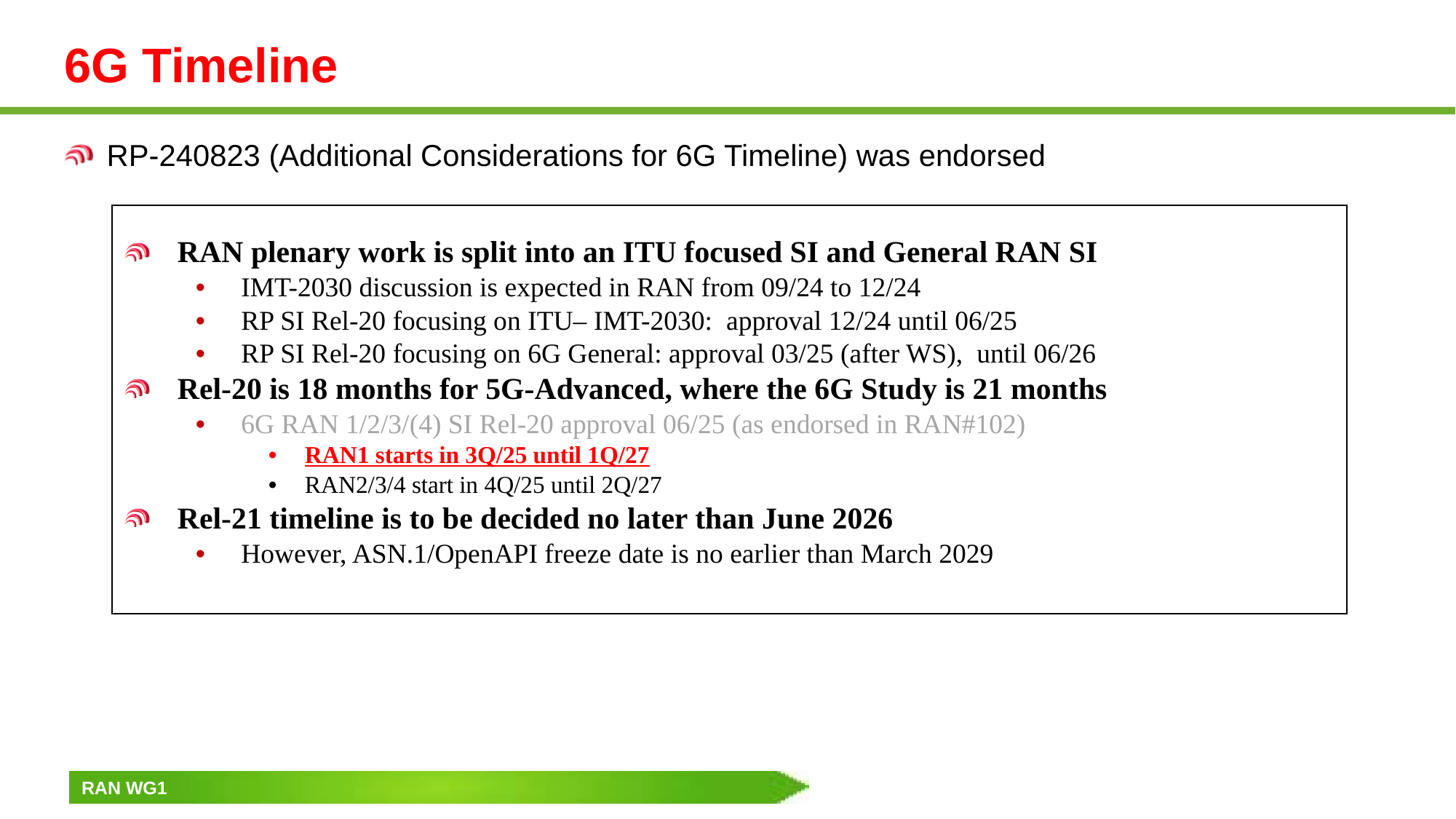

# 6G Timeline
RP-240823 (Additional Considerations for 6G Timeline) was endorsed
| RAN plenary work is split into an ITU focused SI and General RAN SI IMT-2030 discussion is expected in RAN from 09/24 to 12/24 RP SI Rel-20 focusing on ITU– IMT-2030: approval 12/24 until 06/25 RP SI Rel-20 focusing on 6G General: approval 03/25 (after WS), until 06/26 Rel-20 is 18 months for 5G-Advanced, where the 6G Study is 21 months 6G RAN 1/2/3/(4) SI Rel-20 approval 06/25 (as endorsed in RAN#102) RAN1 starts in 3Q/25 until 1Q/27 RAN2/3/4 start in 4Q/25 until 2Q/27 Rel-21 timeline is to be decided no later than June 2026 However, ASN.1/OpenAPI freeze date is no earlier than March 2029 |
| --- |